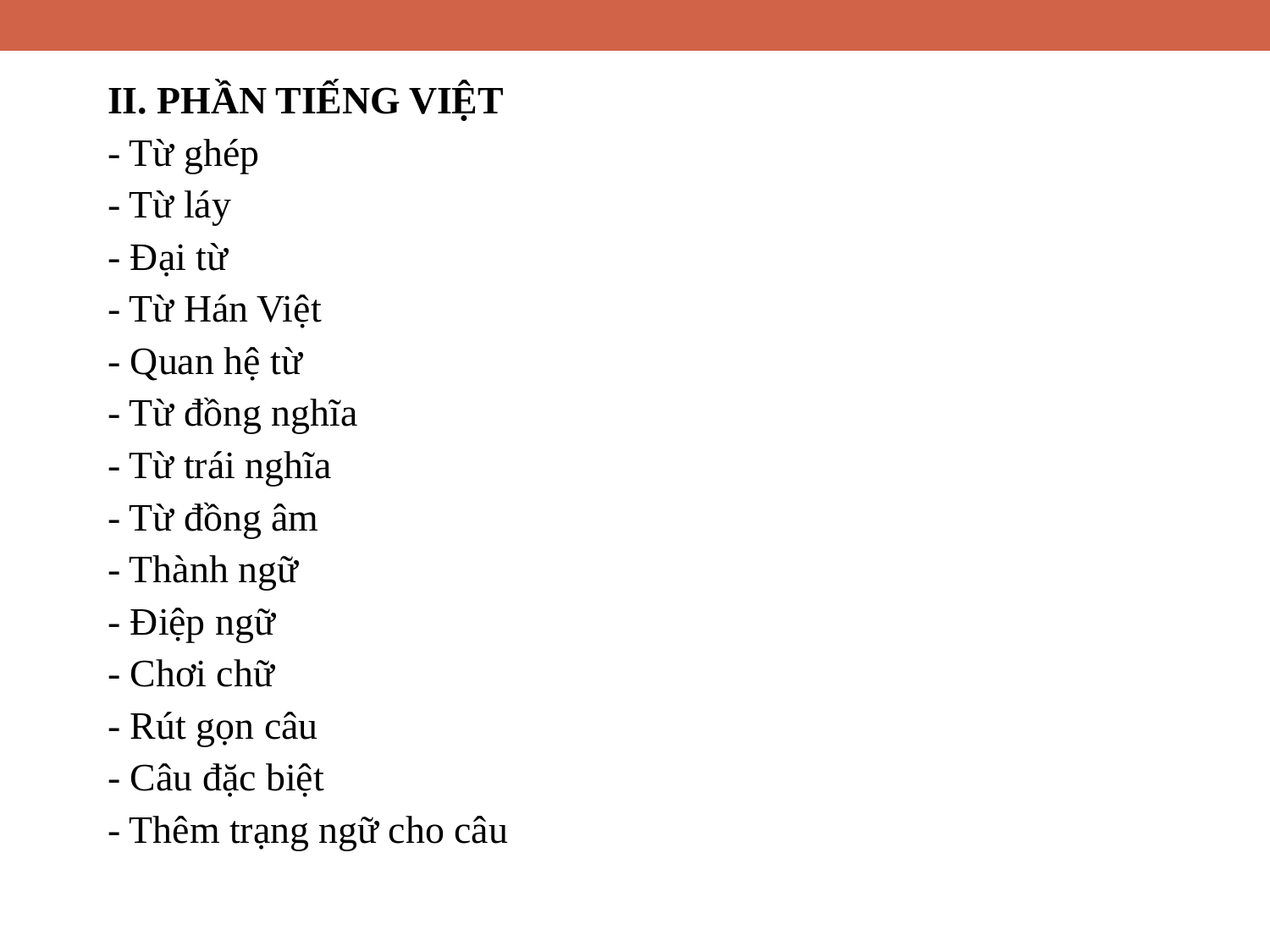

II. PHẦN TIẾNG VIỆT
- Từ ghép
- Từ láy
- Đại từ
- Từ Hán Việt
- Quan hệ từ
- Từ đồng nghĩa
- Từ trái nghĩa
- Từ đồng âm
- Thành ngữ
- Điệp ngữ
- Chơi chữ
- Rút gọn câu
- Câu đặc biệt
- Thêm trạng ngữ cho câu